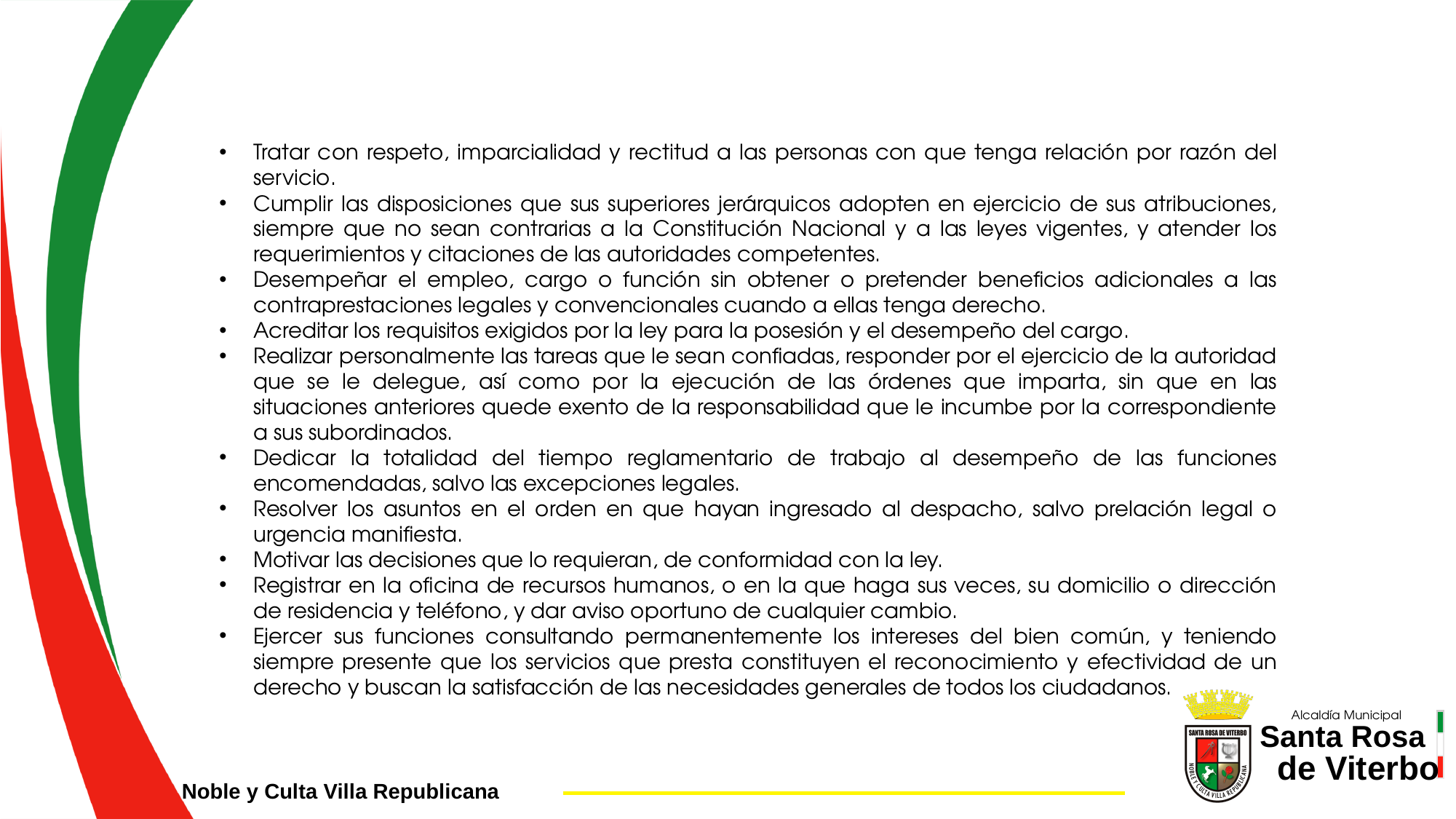

Tratar con respeto, imparcialidad y rectitud a las personas con que tenga relación por razón del servicio.
Cumplir las disposiciones que sus superiores jerárquicos adopten en ejercicio de sus atribuciones, siempre que no sean contrarias a la Constitución Nacional y a las leyes vigentes, y atender los requerimientos y citaciones de las autoridades competentes.
Desempeñar el empleo, cargo o función sin obtener o pretender beneficios adicionales a las contraprestaciones legales y convencionales cuando a ellas tenga derecho.
Acreditar los requisitos exigidos por la ley para la posesión y el desempeño del cargo.
Realizar personalmente las tareas que le sean confiadas, responder por el ejercicio de la autoridad que se le delegue, así como por la ejecución de las órdenes que imparta, sin que en las situaciones anteriores quede exento de la responsabilidad que le incumbe por la correspondiente a sus subordinados.
Dedicar la totalidad del tiempo reglamentario de trabajo al desempeño de las funciones encomendadas, salvo las excepciones legales.
Resolver los asuntos en el orden en que hayan ingresado al despacho, salvo prelación legal o urgencia manifiesta.
Motivar las decisiones que lo requieran, de conformidad con la ley.
Registrar en la oficina de recursos humanos, o en la que haga sus veces, su domicilio o dirección de residencia y teléfono, y dar aviso oportuno de cualquier cambio.
Ejercer sus funciones consultando permanentemente los intereses del bien común, y teniendo siempre presente que los servicios que presta constituyen el reconocimiento y efectividad de un derecho y buscan la satisfacción de las necesidades generales de todos los ciudadanos.